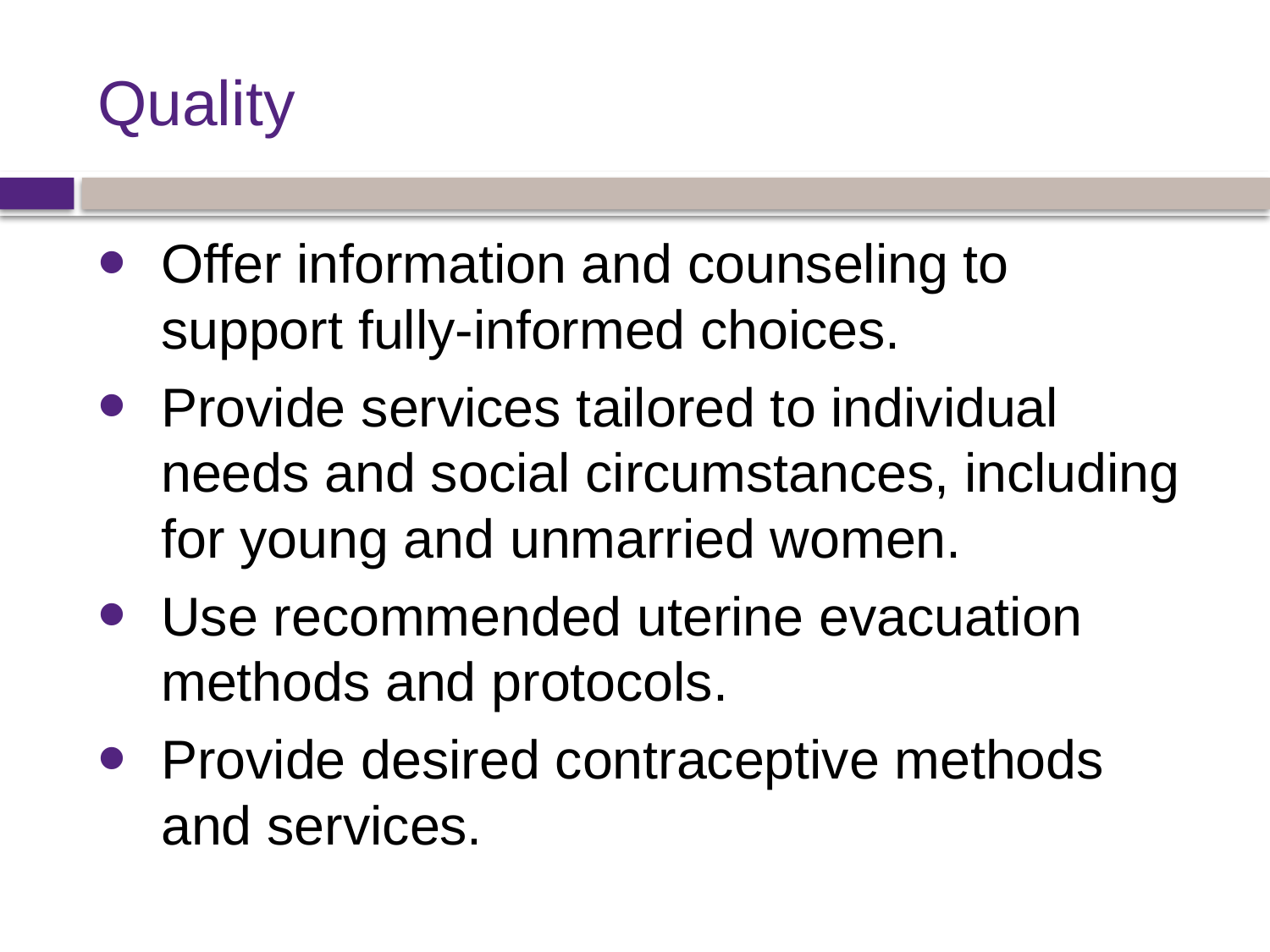

# Quality
Offer information and counseling to support fully-informed choices.
Provide services tailored to individual needs and social circumstances, including for young and unmarried women.
Use recommended uterine evacuation methods and protocols.
Provide desired contraceptive methods and services.